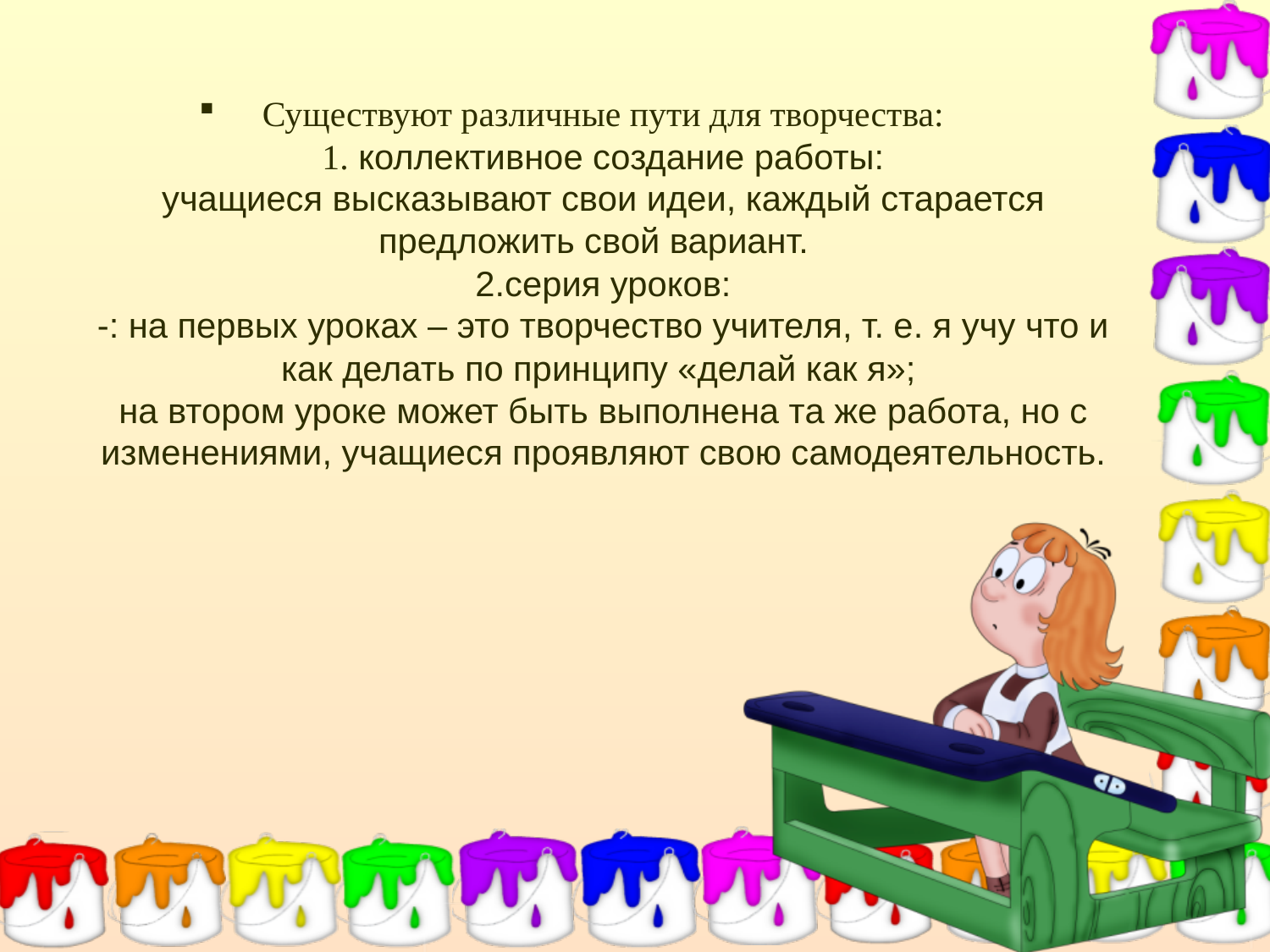

# Существуют различные пути для творчества: 1. коллективное создание работы: учащиеся высказывают свои идеи, каждый старается предложить свой вариант.   2.серия уроков: -: на первых уроках – это творчество учителя, т. е. я учу что и как делать по принципу «делай как я»; на втором уроке может быть выполнена та же работа, но с изменениями, учащиеся проявляют свою самодеятельность.